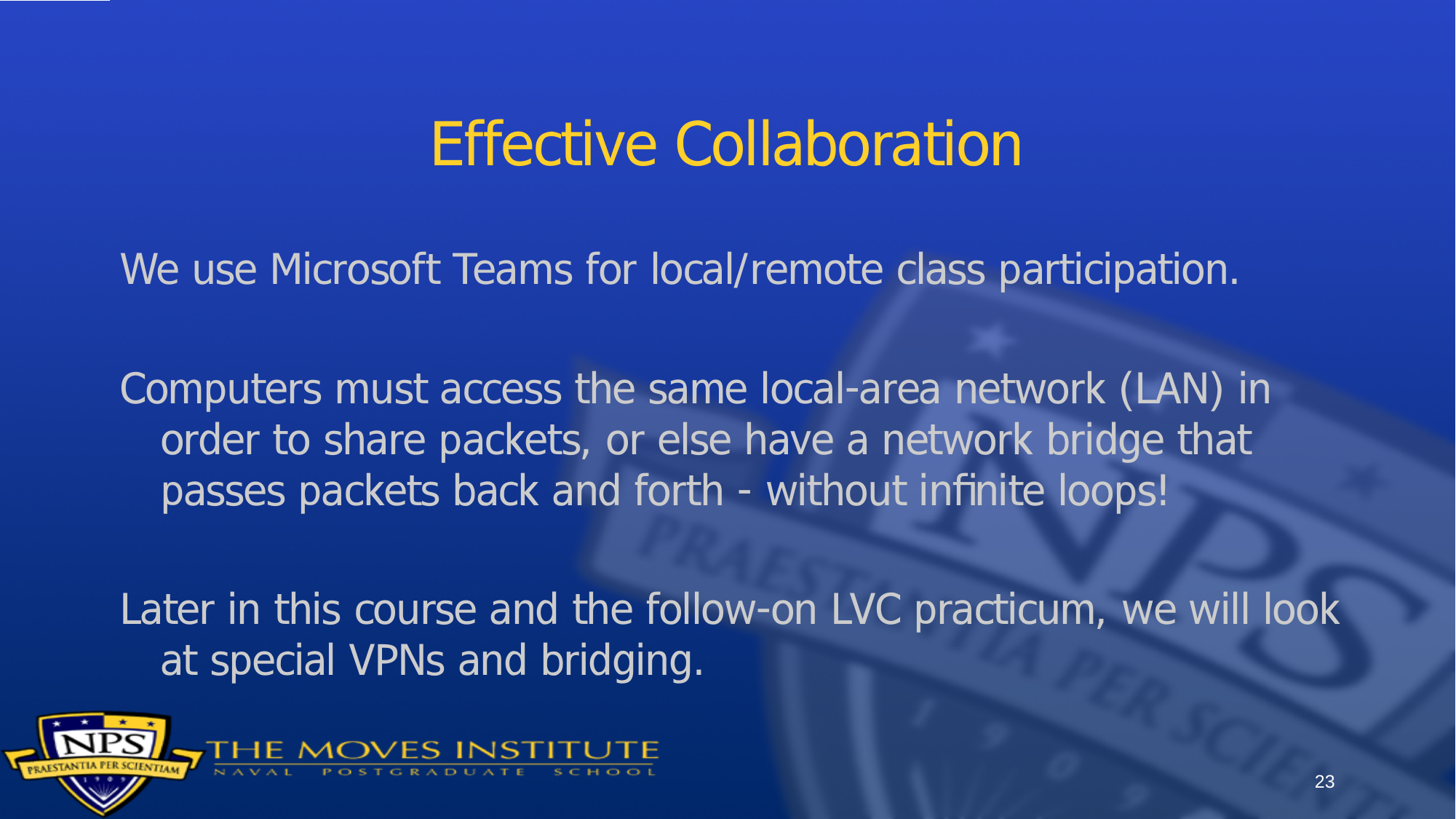

# Effective Collaboration
We use Microsoft Teams for local/remote class participation.

Computers must access the same local-area network (LAN) in order to share packets, or else have a network bridge that passes packets back and forth - without infinite loops!

Later in this course and the follow-on LVC practicum, we will look at special VPNs and bridging.
23